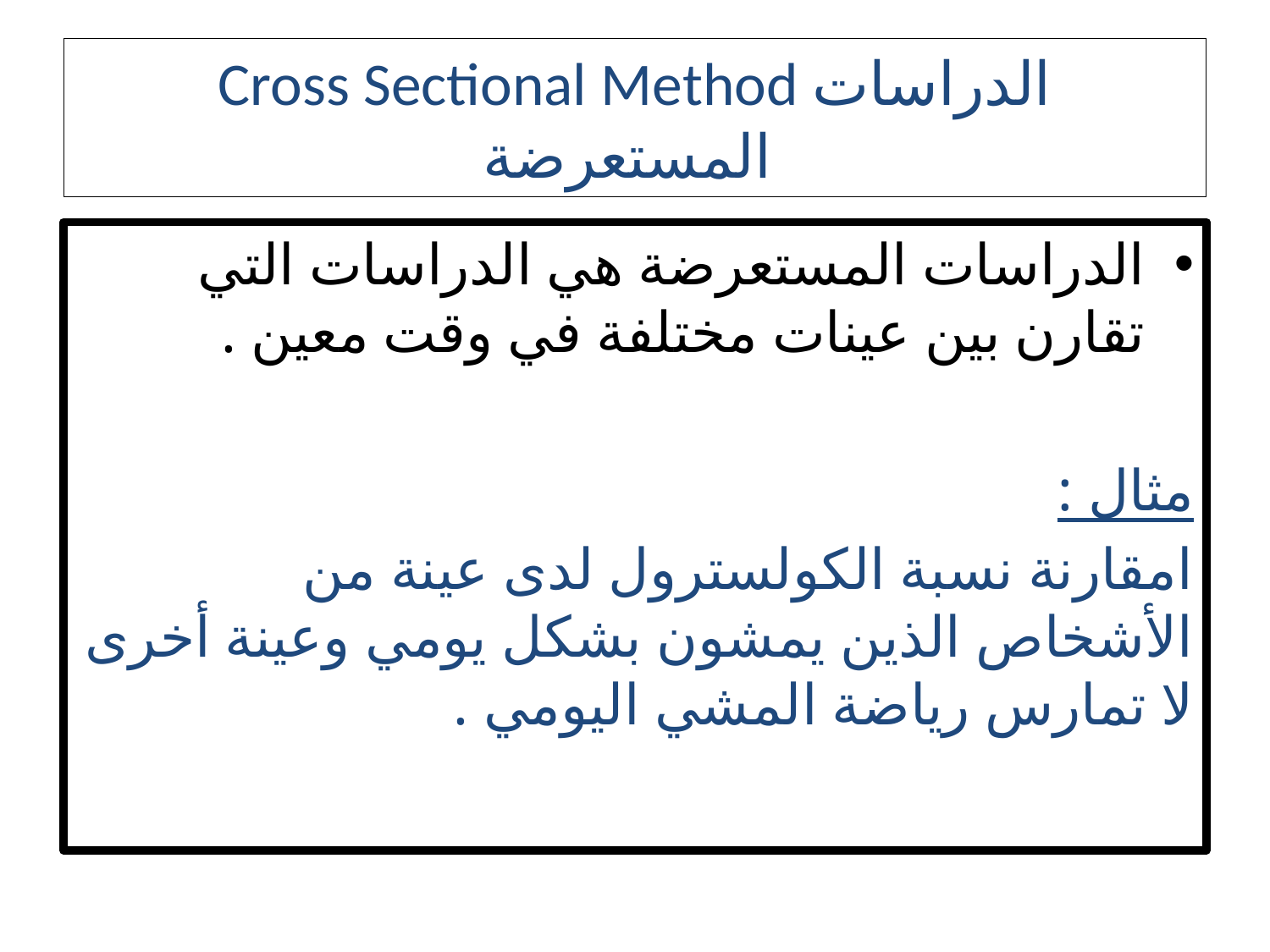

# Cross Sectional Method الدراسات المستعرضة
الدراسات المستعرضة هي الدراسات التي تقارن بين عينات مختلفة في وقت معين .

مثال :
امقارنة نسبة الكولسترول لدى عينة من الأشخاص الذين يمشون بشكل يومي وعينة أخرى لا تمارس رياضة المشي اليومي .